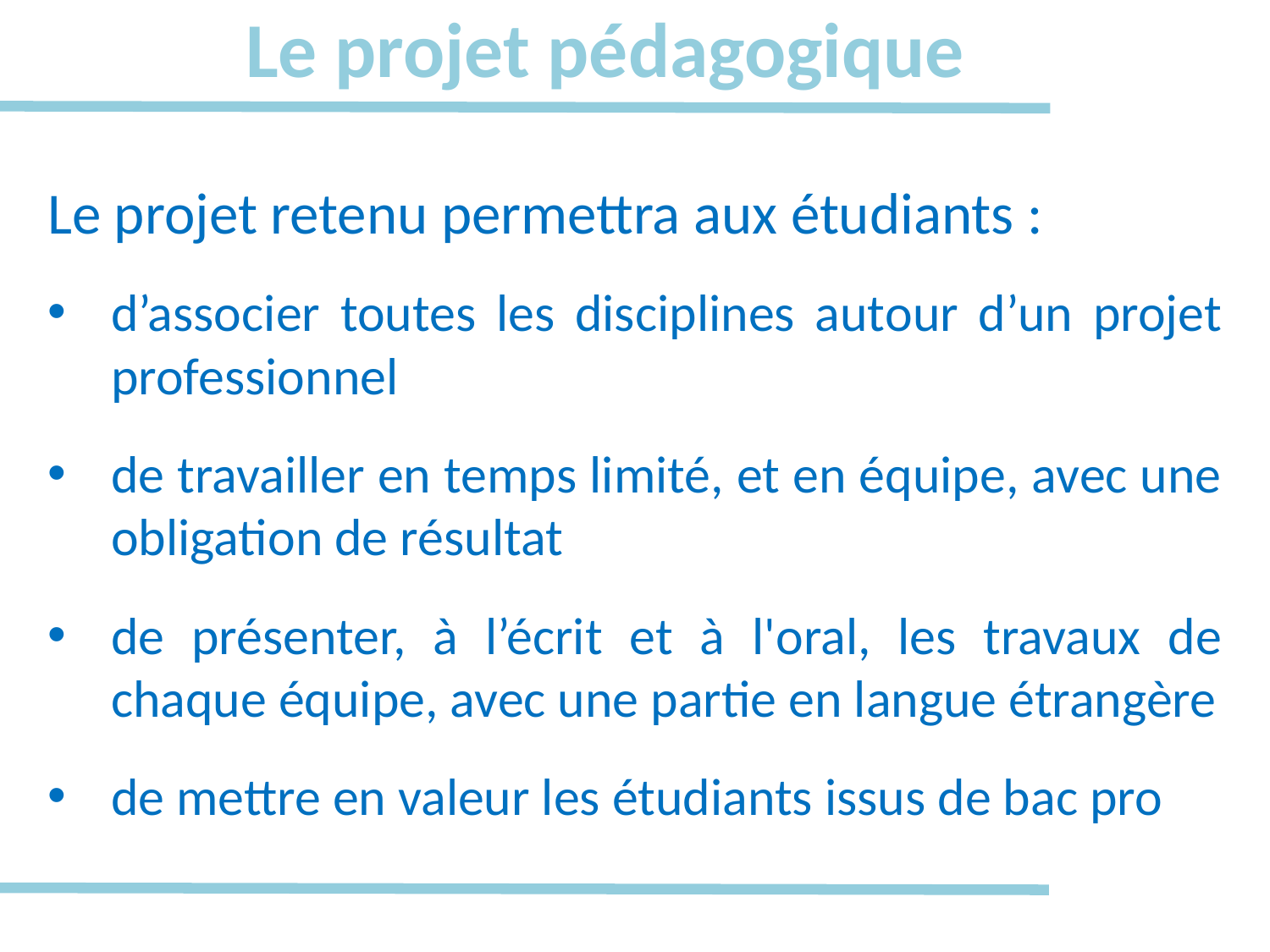

Le projet pédagogique
Le projet retenu permettra aux étudiants :

d’associer toutes les disciplines autour d’un projet professionnel

de travailler en temps limité, et en équipe, avec une obligation de résultat

de présenter, à l’écrit et à l'oral, les travaux de chaque équipe, avec une partie en langue étrangère

de mettre en valeur les étudiants issus de bac pro